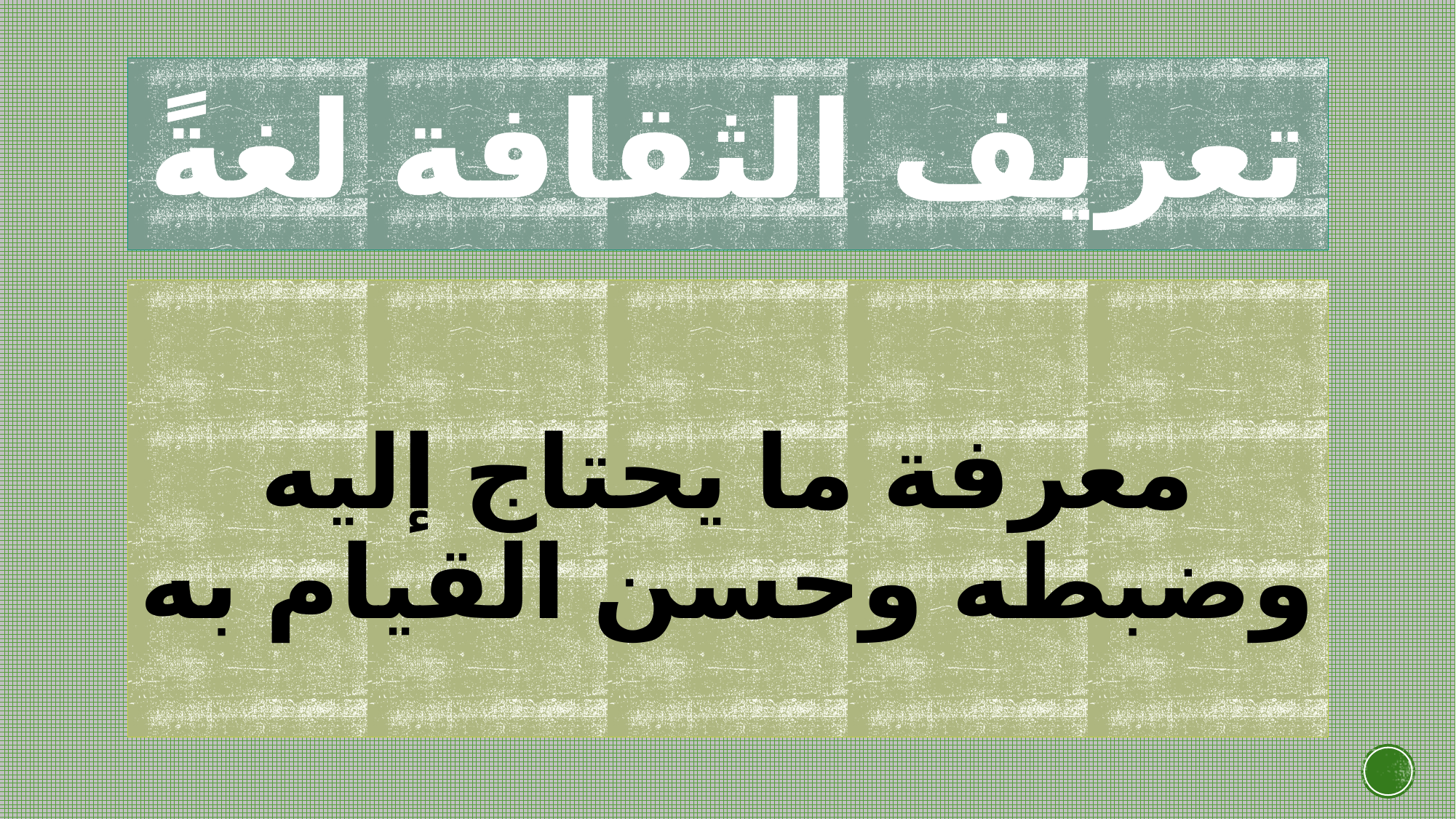

# تعريف الثقافة لغةً

معرفة ما يحتاج إليه وضبطه وحسن القيام به